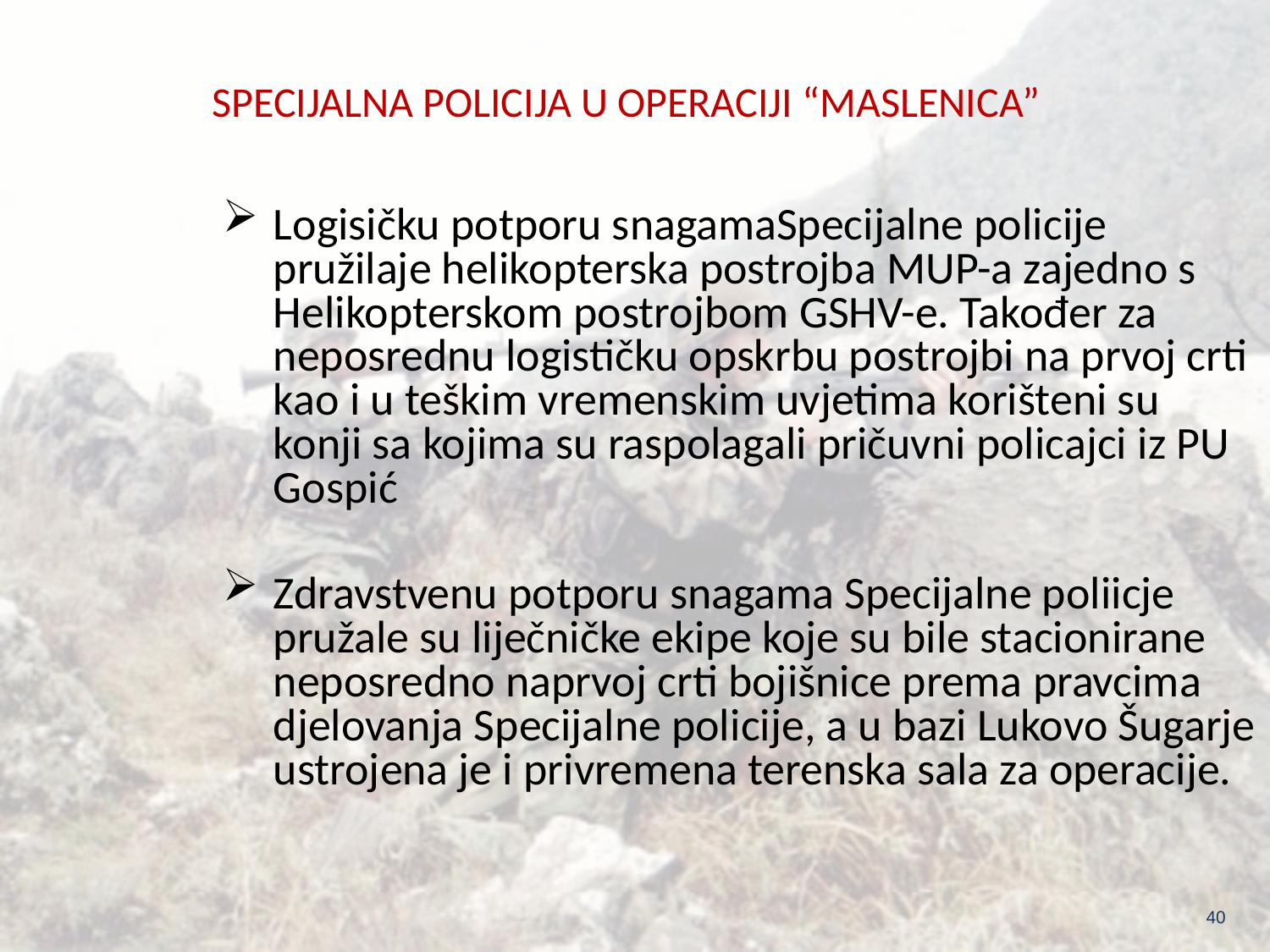

SPECIJALNA POLICIJA U OPERACIJI “MASLENICA”
Logisičku potporu snagamaSpecijalne policije pružilaje helikopterska postrojba MUP-a zajedno s Helikopterskom postrojbom GSHV-e. Također za neposrednu logističku opskrbu postrojbi na prvoj crti kao i u teškim vremenskim uvjetima korišteni su konji sa kojima su raspolagali pričuvni policajci iz PU Gospić

Zdravstvenu potporu snagama Specijalne poliicje pružale su liječničke ekipe koje su bile stacionirane neposredno naprvoj crti bojišnice prema pravcima djelovanja Specijalne policije, a u bazi Lukovo Šugarje ustrojena je i privremena terenska sala za operacije.

40